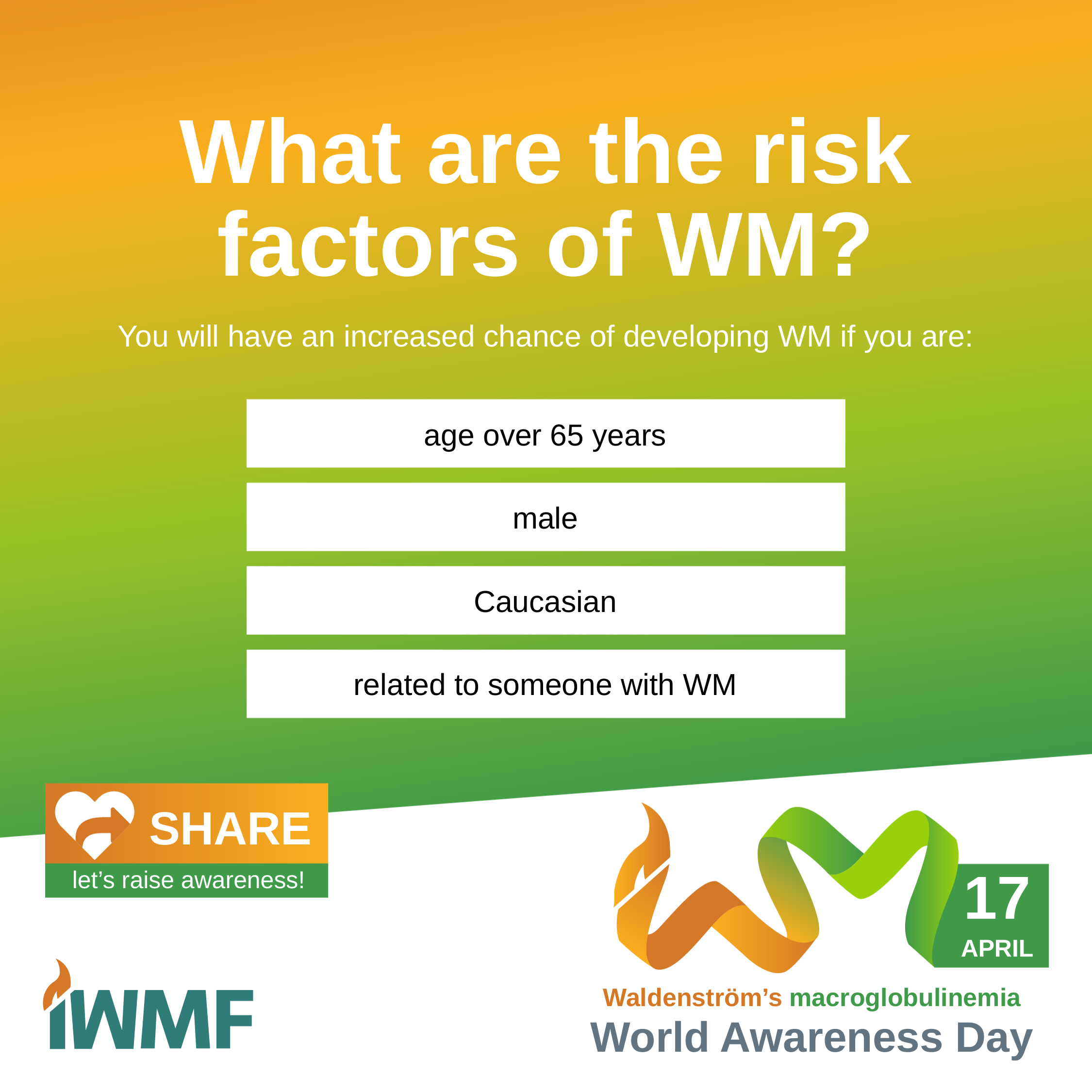

What are the risk factors of WM?
You will have an increased chance of developing WM if you are:
age over 65 years
male
Caucasian
related to someone with WM
SHARE
let’s raise awareness!
17
APRIL
Waldenström’s macroglobulinemia
World Awareness Day